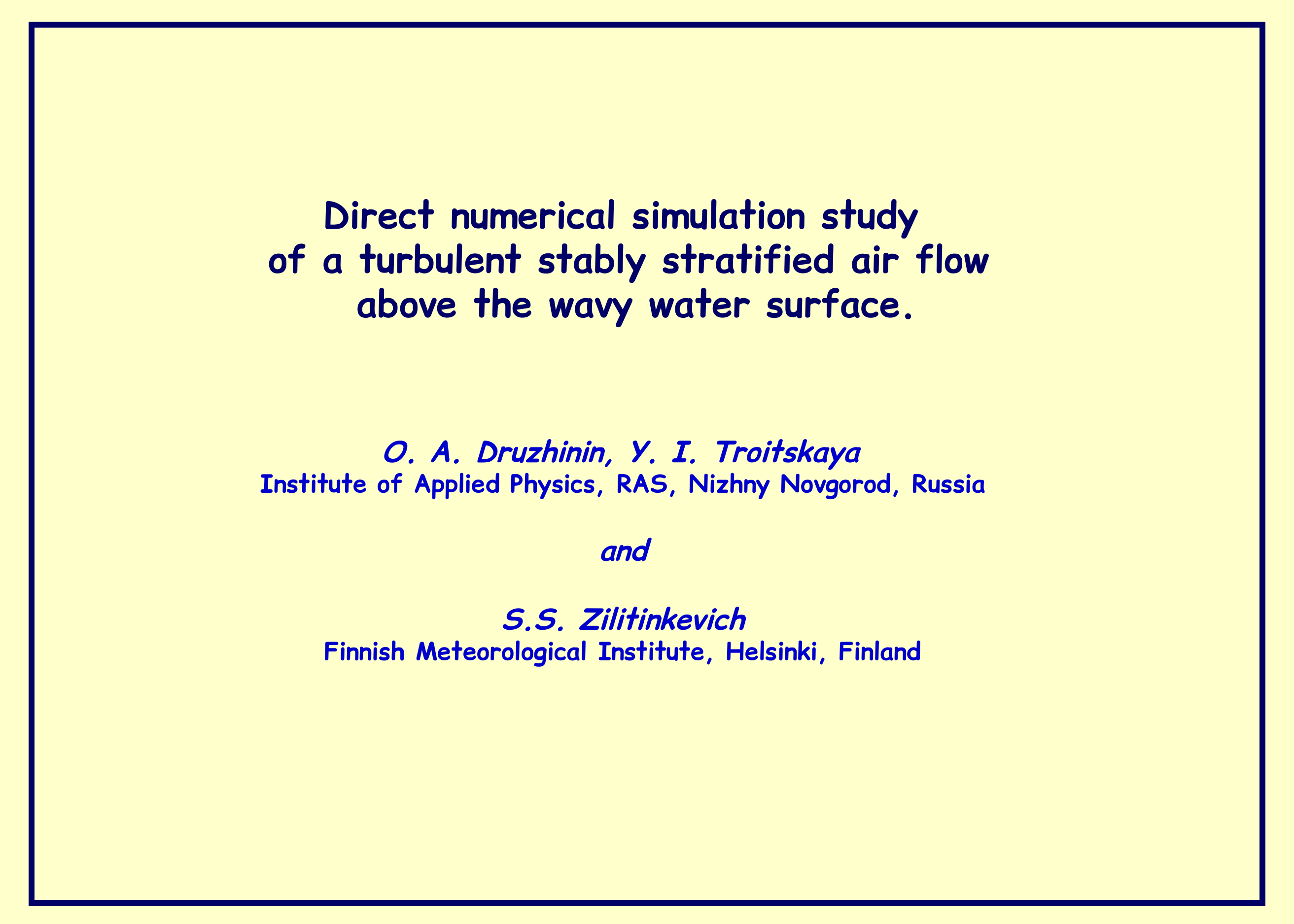

Direct numerical simulation study
of a turbulent stably stratified air flow
 above the wavy water surface.
 O. A. Druzhinin, Y. I. Troitskaya
Institute of Applied Physics, RAS, Nizhny Novgorod, Russia

and

S.S. Zilitinkevich
Finnish Meteorological Institute, Helsinki, Finland